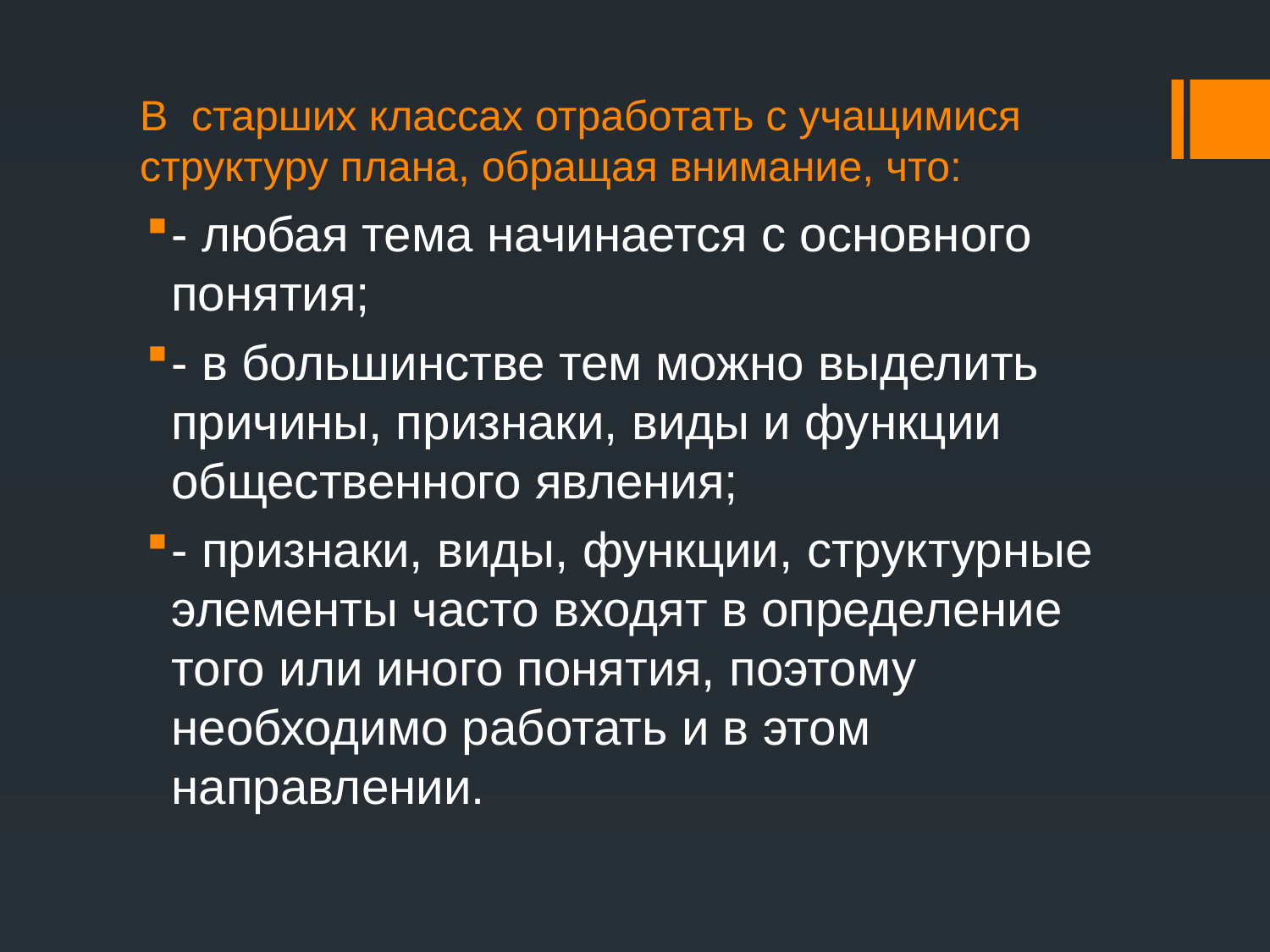

# В  старших классах отработать с учащимися структуру плана, обращая внимание, что:
- любая тема начинается с основного понятия;
- в большинстве тем можно выделить причины, признаки, виды и функции общественного явления;
- признаки, виды, функции, структурные элементы часто входят в определение того или иного понятия, поэтому необходимо работать и в этом направлении.